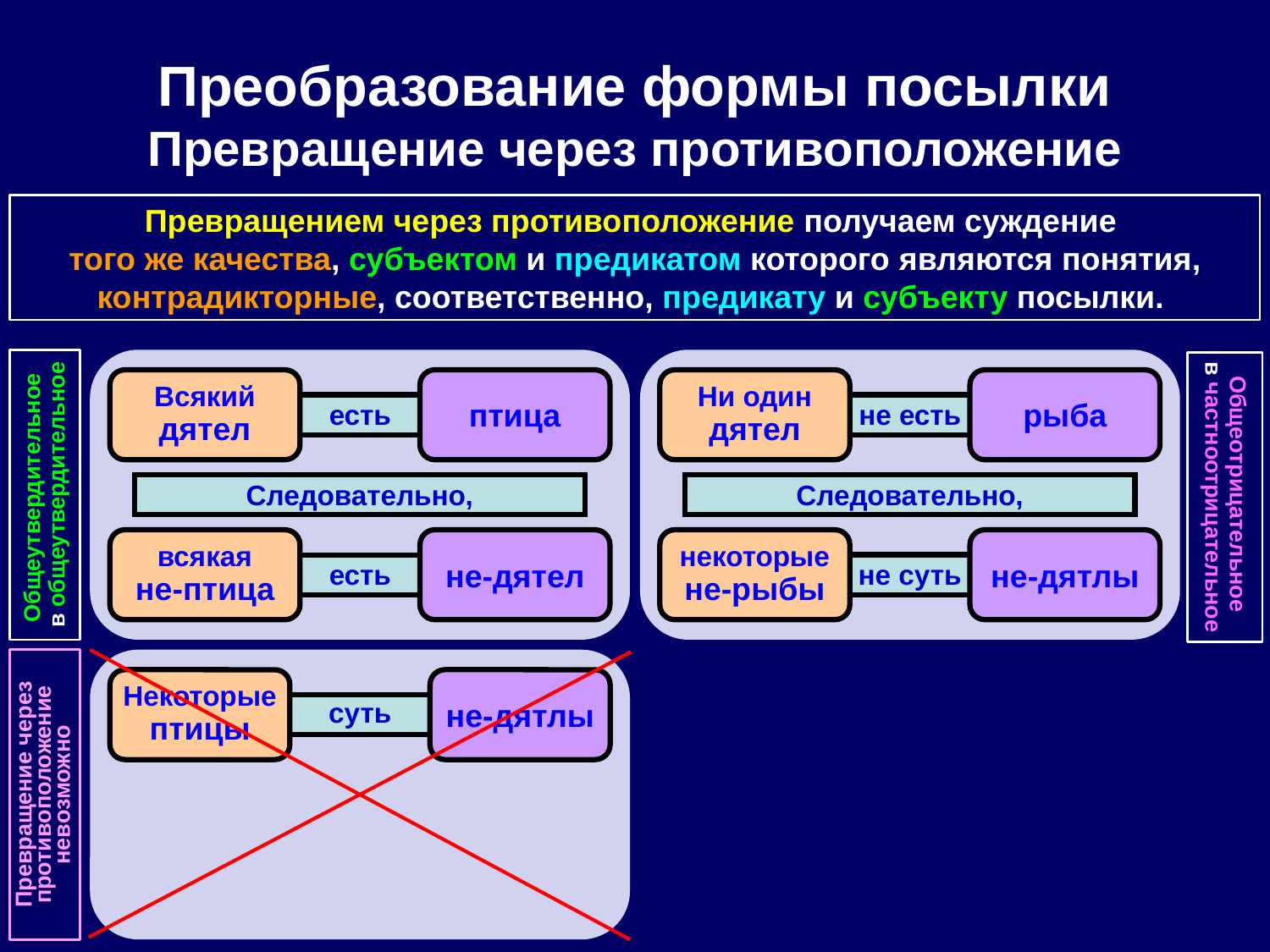

Преобразование формы посылки
Превращение через противоположение
Превращением через противоположение получаем суждение
того же качества, субъектом и предикатом которого являются понятия, контрадикторные, соответственно, предикату и субъекту посылки.

Всякий
дятел
птица
Ни один
дятел
рыба
есть
не есть
Общеутвердительное
в общеутвердительное
Общеотрицательное
в частноотрицательное
Следовательно,
Следовательно,
всякая
не-птица
не-дятел
некоторые
не-рыбы
не-дятлы
не суть
есть

Некоторые
птицы
не-дятлы
суть
Превращение через противоположение невозможно